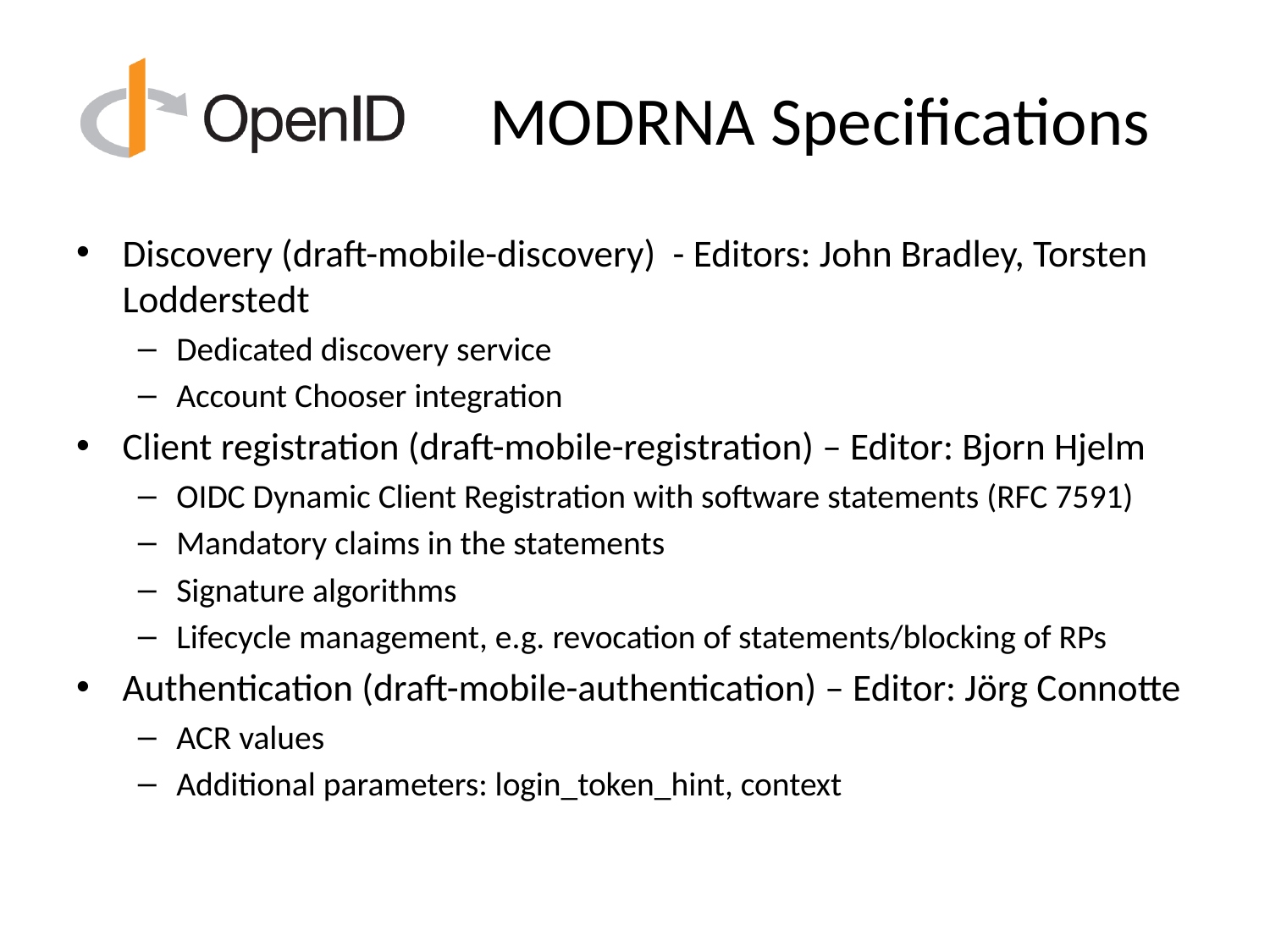

# MODRNA Specifications
Discovery (draft-mobile-discovery)  - Editors: John Bradley, Torsten Lodderstedt
Dedicated discovery service
Account Chooser integration
Client registration (draft-mobile-registration) – Editor: Bjorn Hjelm
OIDC Dynamic Client Registration with software statements (RFC 7591)
Mandatory claims in the statements
Signature algorithms
Lifecycle management, e.g. revocation of statements/blocking of RPs
Authentication (draft-mobile-authentication) – Editor: Jörg Connotte
ACR values
Additional parameters: login_token_hint, context